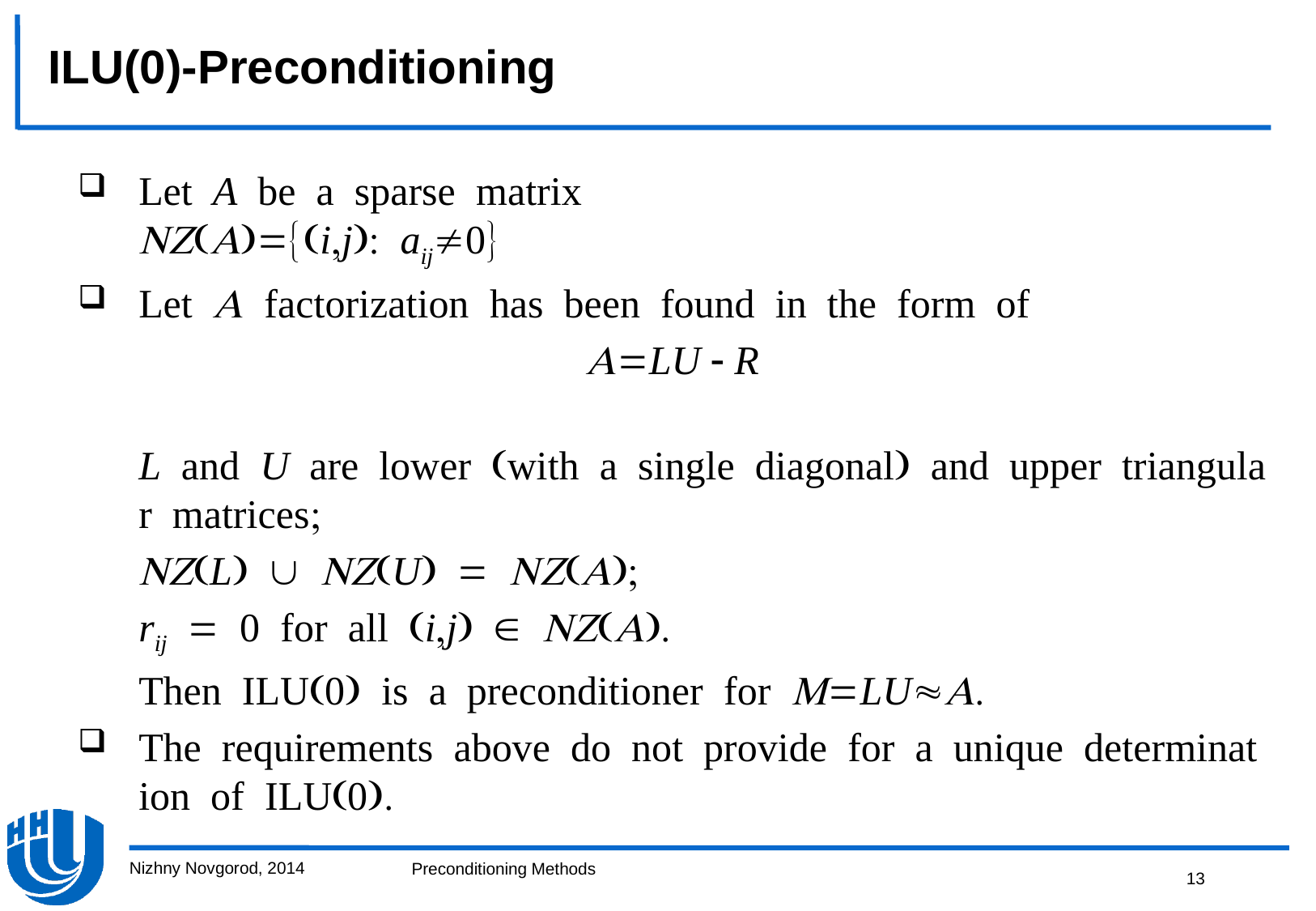

ILU(0)-Preconditioning

Let А be a sparse matrix
ΝΖ(Α)={(i,j): aij≠0}
Let Α factorization has been found in the form of
Α=LU − R
	L and U are lower (with a single diagonal) and upper triangular matrices;
	ΝΖ(L) ∪ ΝΖ(U) = ΝΖ(Α);
	rij = 0 for all (i,j) ∈ ΝΖ(Α).
	Then ILU(0) is a preconditioner for Μ=LU≈Α.
The requirements above do not provide for a unique determination of ILU(0).

Nizhny Novgorod, 2014
13
Preconditioning Methods